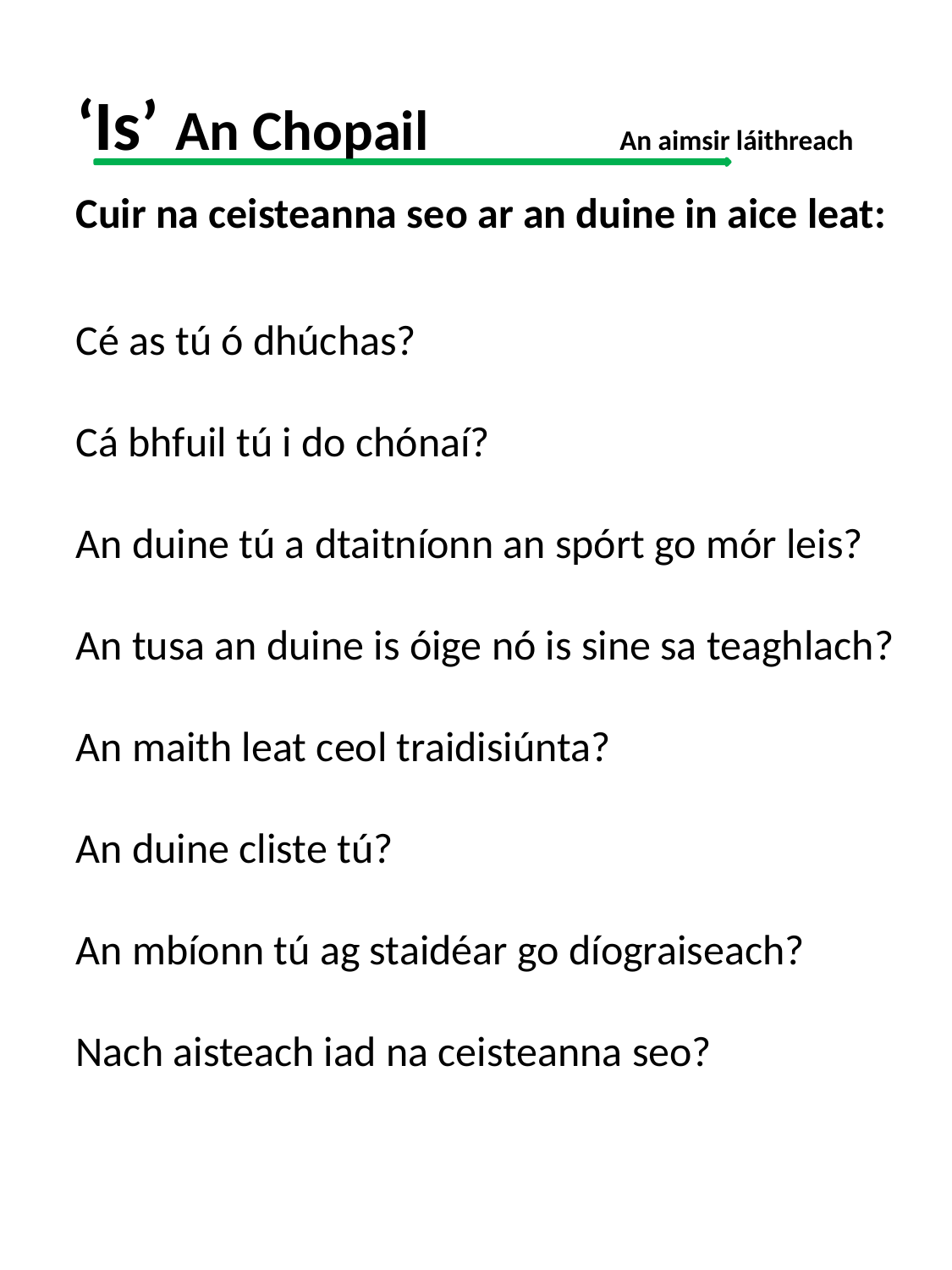

‘Is’ An Chopail               An aimsir láithreach

Cuir na ceisteanna seo ar an duine in aice leat:

Cé as tú ó dhúchas?

Cá bhfuil tú i do chónaí?

An duine tú a dtaitníonn an spórt go mór leis?

An tusa an duine is óige nó is sine sa teaghlach?

An maith leat ceol traidisiúnta?

An duine cliste tú?

An mbíonn tú ag staidéar go díograiseach?

Nach aisteach iad na ceisteanna seo?